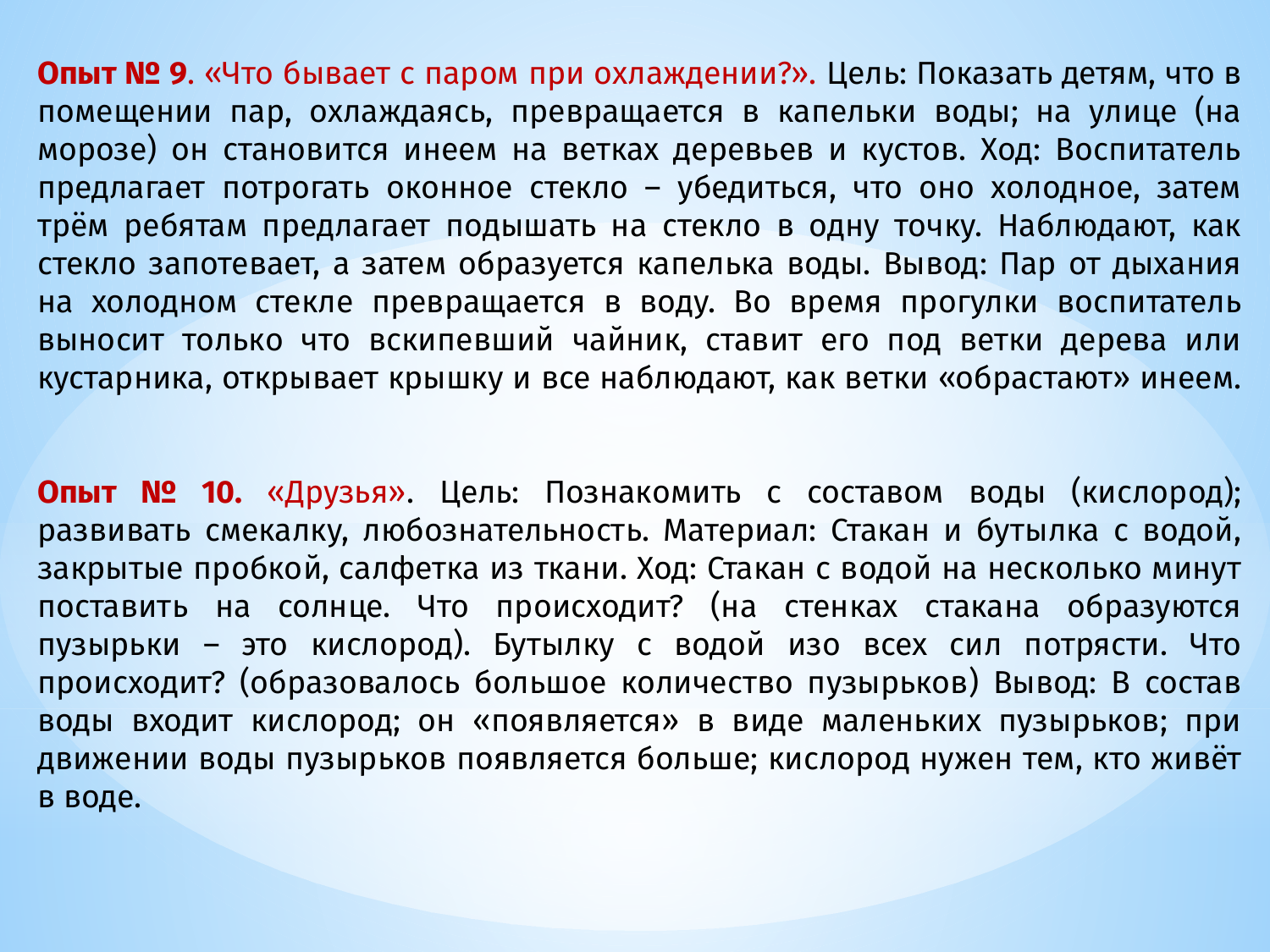

Опыт № 9. «Что бывает с паром при охлаждении?». Цель: Показать детям, что в помещении пар, охлаждаясь, превращается в капельки воды; на улице (на морозе) он становится инеем на ветках деревьев и кустов. Ход: Воспитатель предлагает потрогать оконное стекло – убедиться, что оно холодное, затем трём ребятам предлагает подышать на стекло в одну точку. Наблюдают, как стекло запотевает, а затем образуется капелька воды. Вывод: Пар от дыхания на холодном стекле превращается в воду. Во время прогулки воспитатель выносит только что вскипевший чайник, ставит его под ветки дерева или кустарника, открывает крышку и все наблюдают, как ветки «обрастают» инеем.

Опыт № 10. «Друзья». Цель: Познакомить с составом воды (кислород); развивать смекалку, любознательность. Материал: Стакан и бутылка с водой, закрытые пробкой, салфетка из ткани. Ход: Стакан с водой на несколько минут поставить на солнце. Что происходит? (на стенках стакана образуются пузырьки – это кислород). Бутылку с водой изо всех сил потрясти. Что происходит? (образовалось большое количество пузырьков) Вывод: В состав воды входит кислород; он «появляется» в виде маленьких пузырьков; при движении воды пузырьков появляется больше; кислород нужен тем, кто живёт в воде.